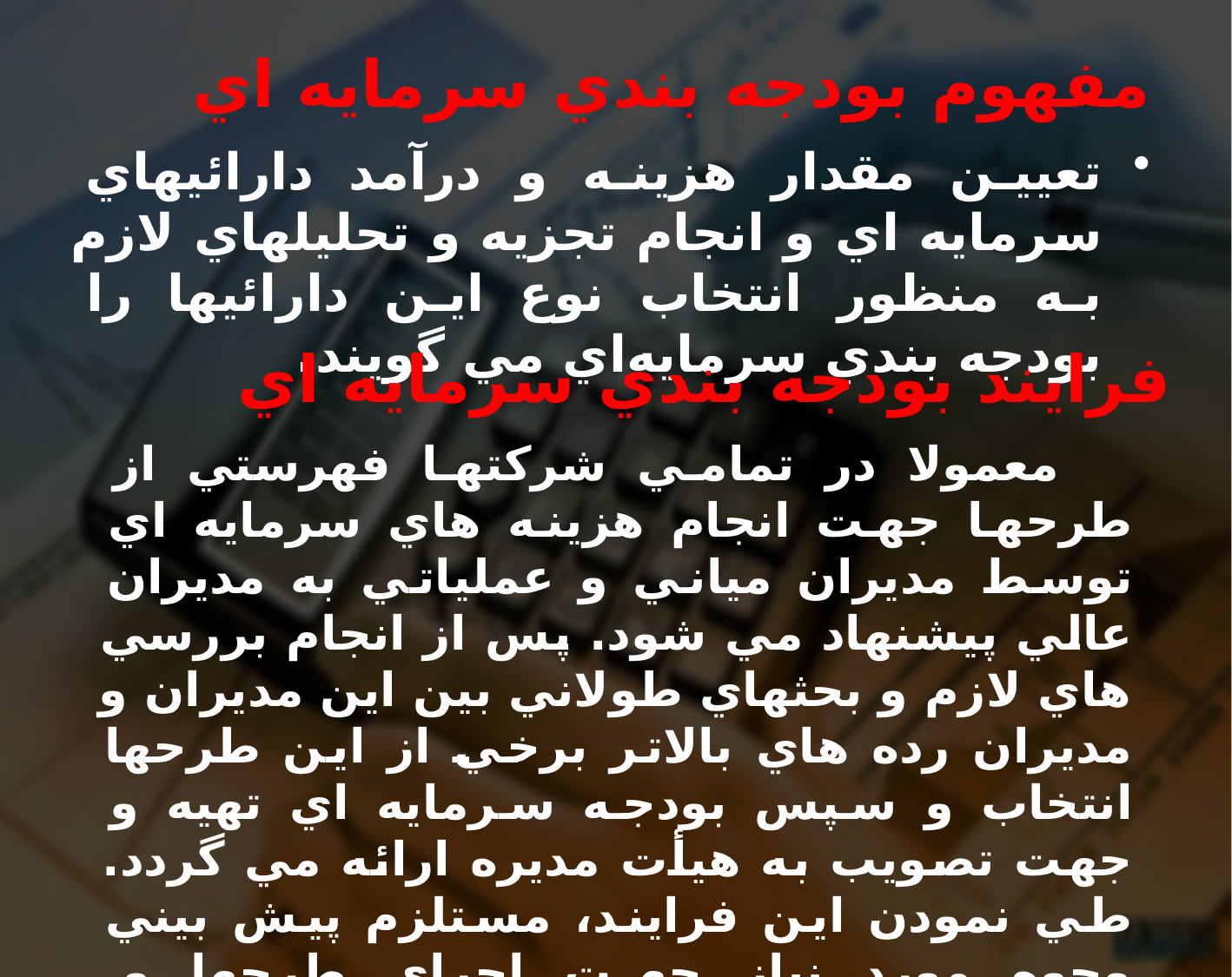

# مفهوم بودجه بندي سرمايه اي
تعيين مقدار هزينه و درآمد دارائيهاي سرمايه اي و انجام تجزيه و تحليلهاي لازم به منظور انتخاب نوع اين دارائيها را بودجه بندي سرمايه‌اي مي گويند.
فرايند بودجه بندي سرمايه اي
    معمولا در تمامي شركتها فهرستي از طرحها جهت انجام هزينه هاي سرمايه اي توسط مديران مياني و عملياتي به مديران عالي پيشنهاد مي شود. پس از انجام بررسي هاي لازم و بحثهاي طولاني بين اين مديران و مديران رده هاي بالاتر برخي از اين طرحها انتخاب و سپس بودجه سرمايه اي تهيه و جهت تصويب به هيأت مديره ارائه مي گردد. طي نمودن اين فرايند، مستلزم پيش بيني وجوه مورد نياز جهت اجراي طرحها و همچنين پيش بيني درآمدها و هزينه هاي اجراي طرح (جريانات نقدي حاصل از طرح) مي باشد.